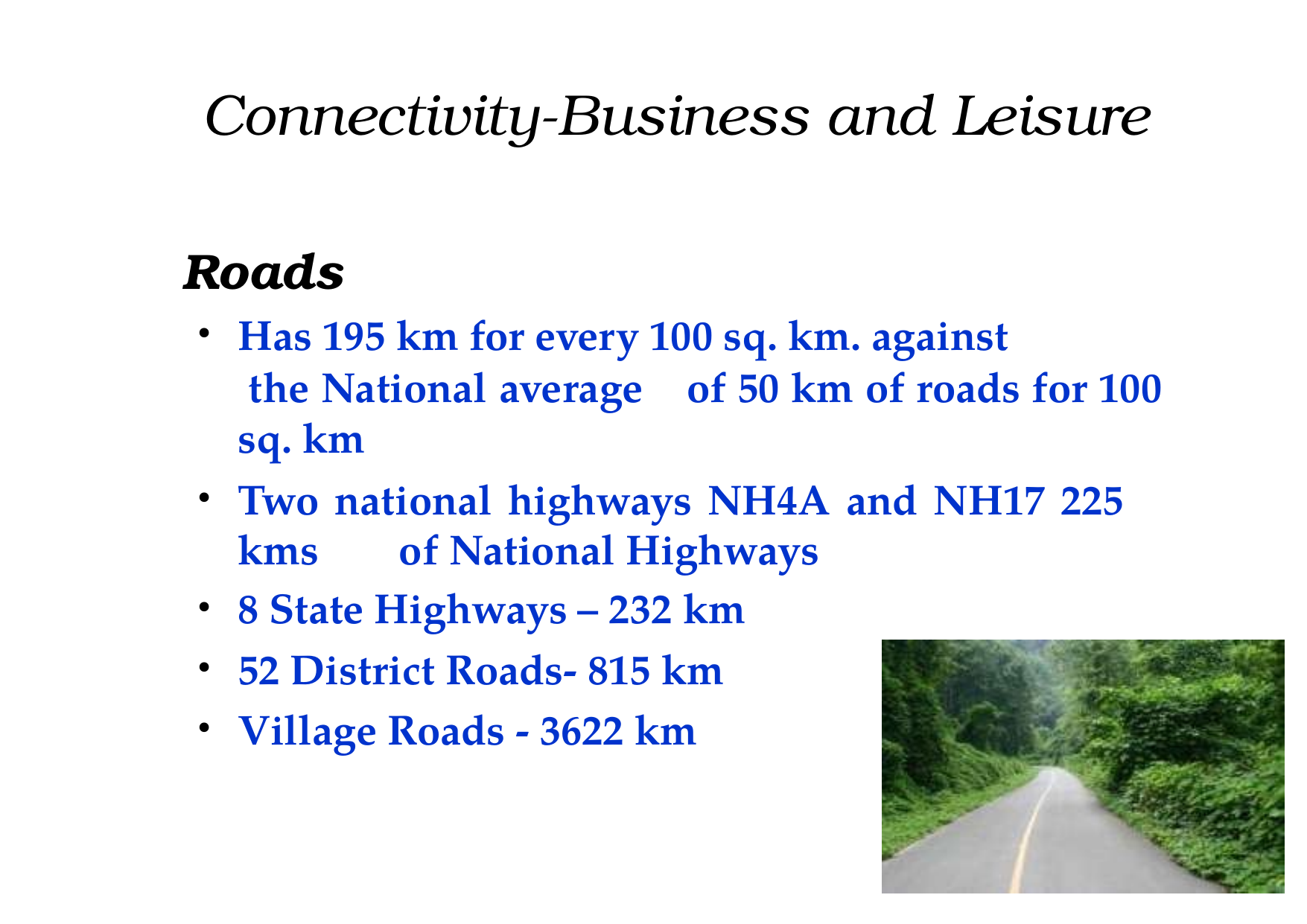

# Connectivity-Business and Leisure
Roads
Has 195 km for every 100 sq. km. against
the National average	of 50 km of roads for 100  sq. km
Two national highways NH4A and NH17 225  kms	of National Highways
8 State Highways – 232 km
52 District Roads- 815 km
Village Roads - 3622 km